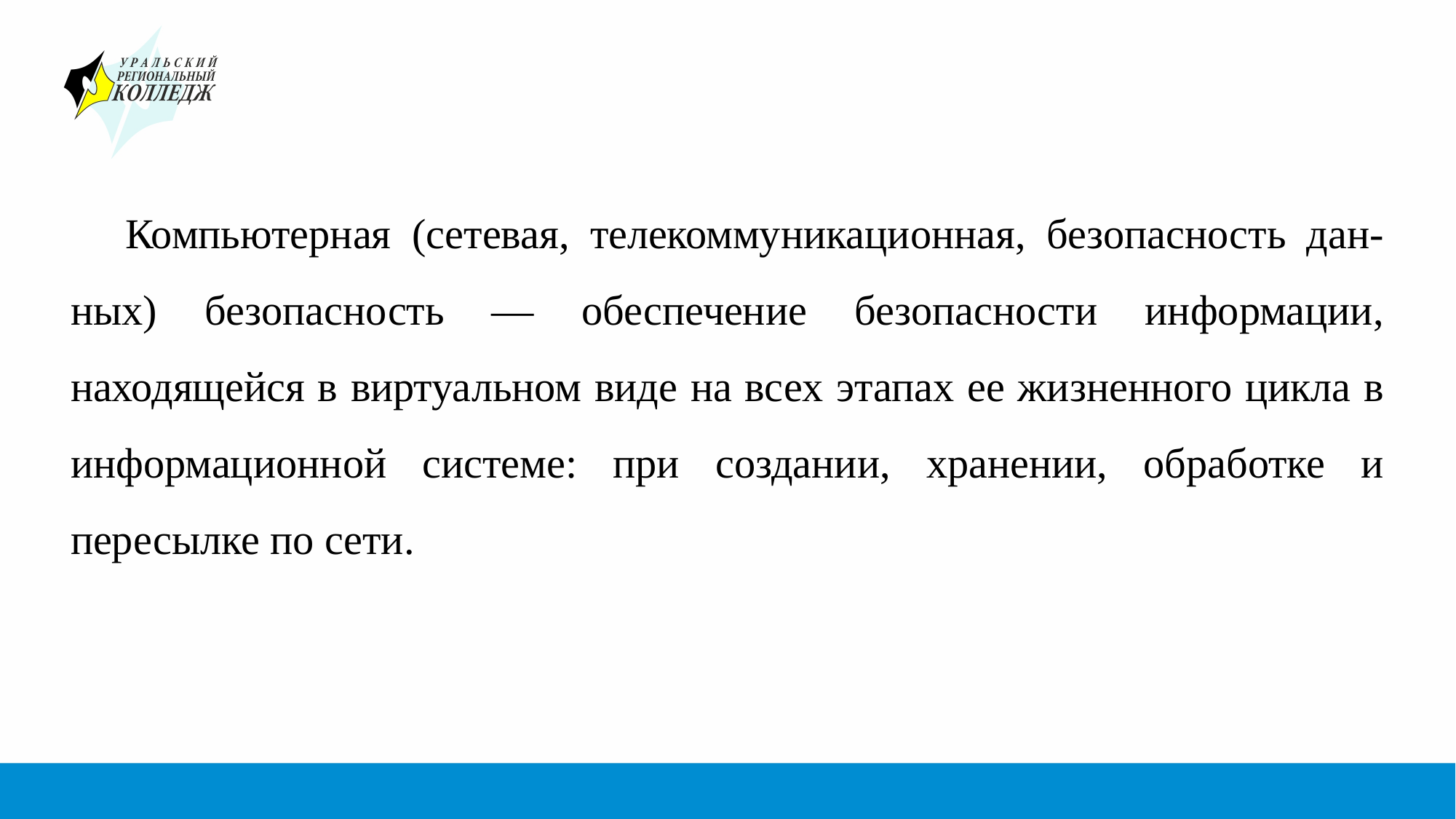

#
Компьютерная (сетевая, телекоммуникационная, безопасность дан-ных) безопасность — обеспечение безопасности информации, находящейся в виртуальном виде на всех этапах ее жизненного цикла в информационной системе: при создании, хранении, обработке и пересылке по сети.